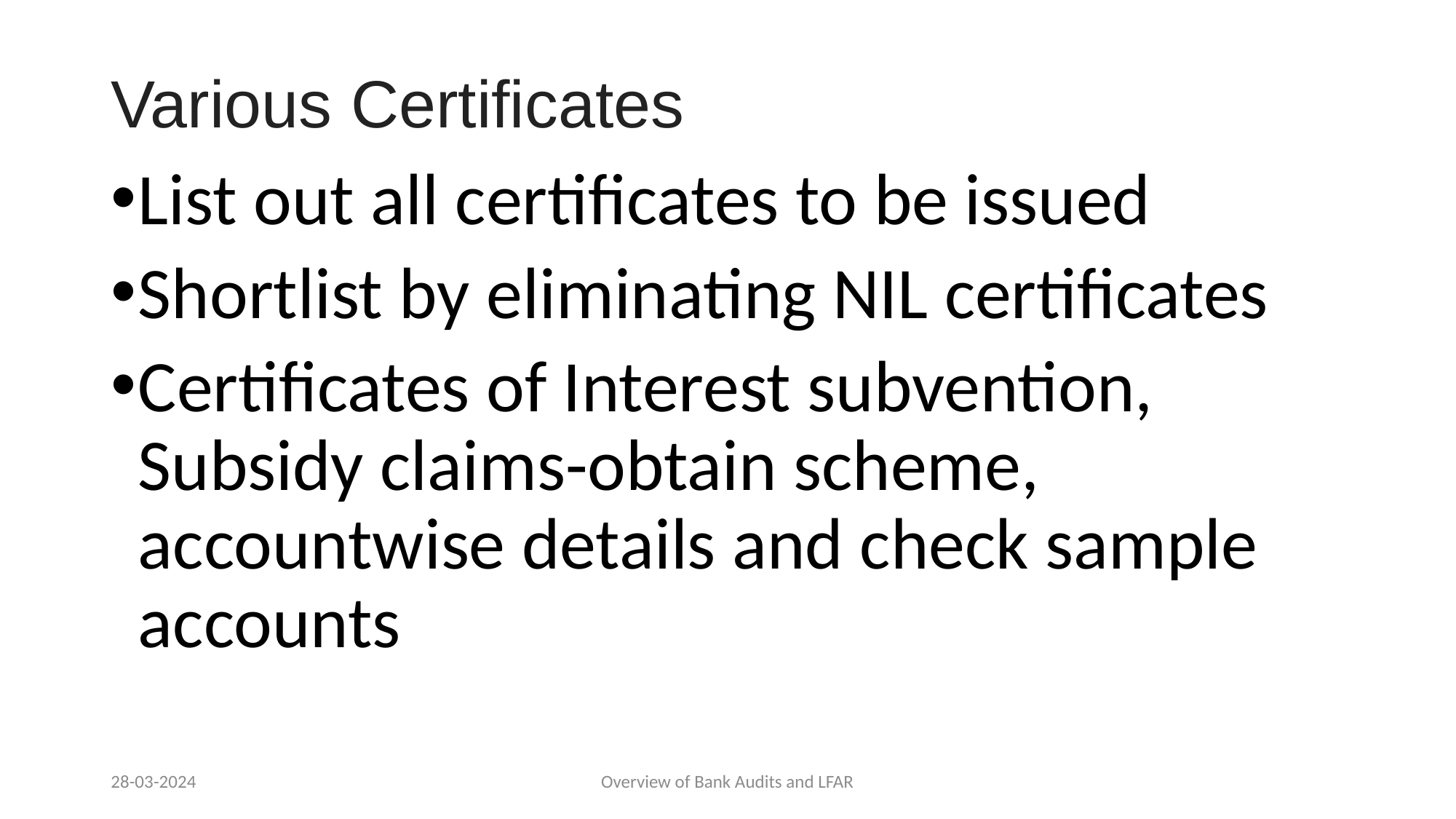

# Various Certificates
List out all certificates to be issued
Shortlist by eliminating NIL certificates
Certificates of Interest subvention, Subsidy claims-obtain scheme, accountwise details and check sample accounts

28-03-2024
Overview of Bank Audits and LFAR
9